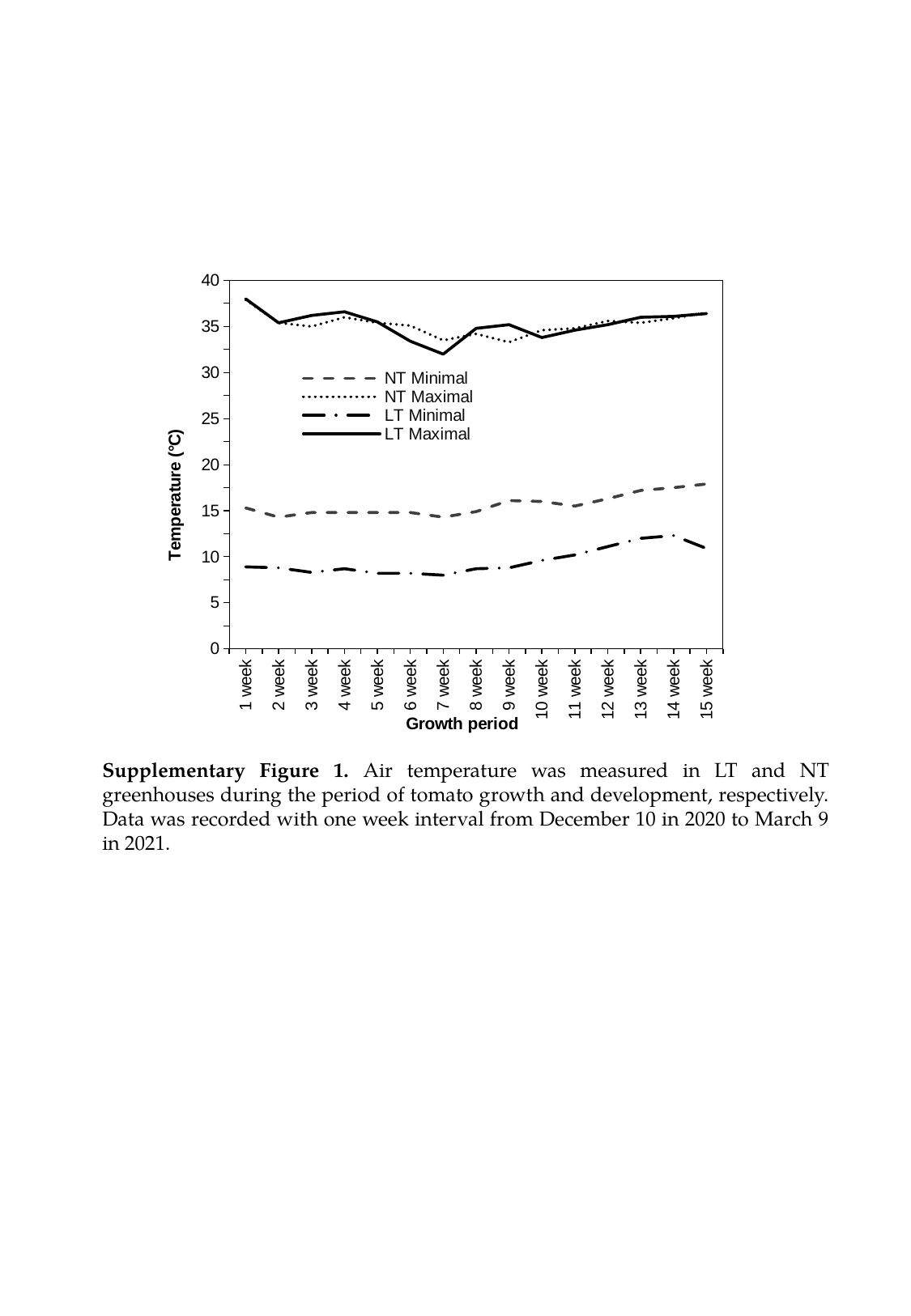

### Chart

| Category | NT Minimal | NT Maximal | LT Minimal | LT Maximal |
|---|---|---|---|---|
| 1 week | 15.3 | 37.9 | 8.9 | 38.0 |
| 2 week | 14.3 | 35.4 | 8.8 | 35.4 |
| 3 week | 14.8 | 35.0 | 8.3 | 36.2 |
| 4 week | 14.8 | 36.0 | 8.7 | 36.6 |
| 5 week | 14.8 | 35.4 | 8.2 | 35.5 |
| 6 week | 14.8 | 35.1 | 8.2 | 33.4 |
| 7 week | 14.3 | 33.5 | 8.0 | 32.0 |
| 8 week | 14.9 | 34.2 | 8.7 | 34.8 |
| 9 week | 16.1 | 33.3 | 8.8 | 35.2 |
| 10 week | 16.0 | 34.6 | 9.6 | 33.8 |
| 11 week | 15.5 | 34.8 | 10.2 | 34.6 |
| 12 week | 16.3 | 35.6 | 11.1 | 35.2 |
| 13 week | 17.2 | 35.4 | 12.0 | 36.0 |
| 14 week | 17.5 | 35.9 | 12.3 | 36.1 |
| 15 week | 17.9 | 36.5 | 10.9 | 36.4 |
Supplementary Figure 1. Air temperature was measured in LT and NT greenhouses during the period of tomato growth and development, respectively. Data was recorded with one week interval from December 10 in 2020 to March 9 in 2021.